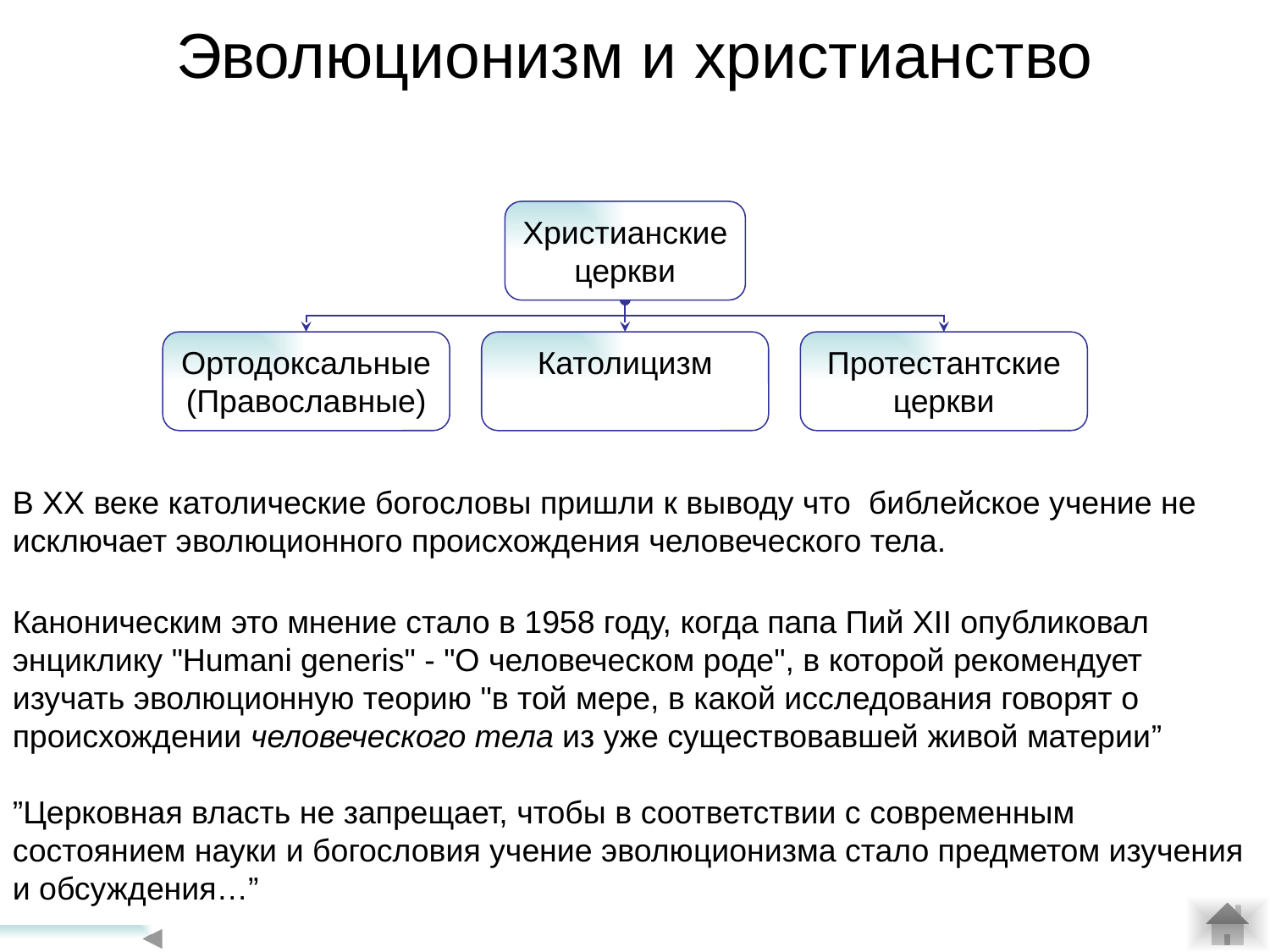

# Эволюционизм и христианство
Христианские
церкви
Ортодоксальные
(Православные)
Католицизм

Протестантские
церкви
В XX веке католические богословы пришли к выводу что  библейское учение не исключает эволюционного происхождения человеческого тела.
Каноническим это мнение стало в 1958 году, когда папа Пий XII опубликовал энциклику "Humani generis" - "О человеческом роде", в которой рекомендует изучать эволюционную теорию "в той мере, в какой исследования говорят о происхождении человеческого тела из уже существовавшей живой материи”
”Церковная власть не запрещает, чтобы в соответствии с современным состоянием науки и богословия учение эволюционизма стало предметом изучения и обсуждения…”